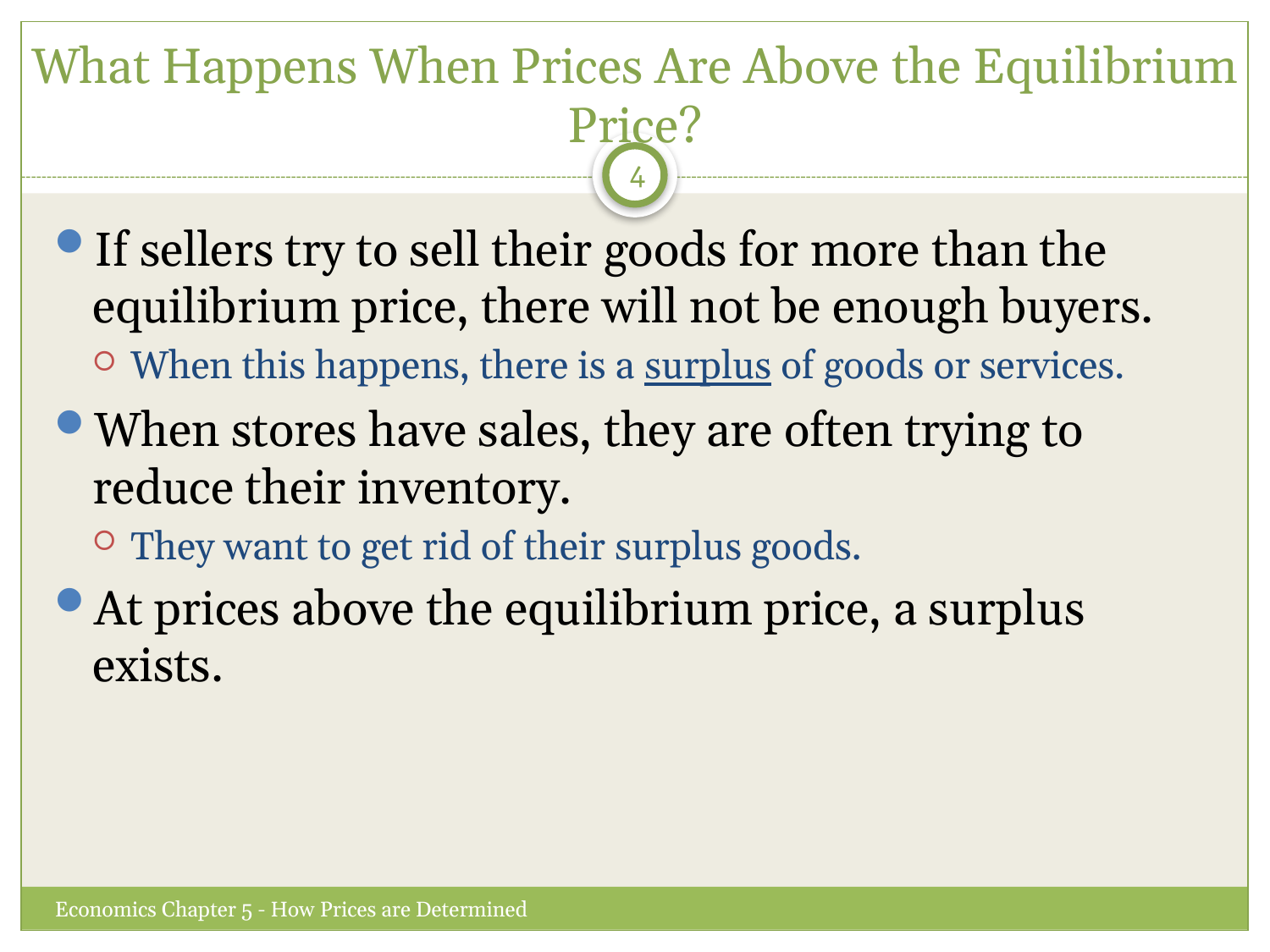

# What Happens When Prices Are Above the Equilibrium Price?
4
If sellers try to sell their goods for more than the equilibrium price, there will not be enough buyers.
When this happens, there is a surplus of goods or services.
When stores have sales, they are often trying to reduce their inventory.
They want to get rid of their surplus goods.
At prices above the equilibrium price, a surplus exists.
Economics Chapter 5 - How Prices are Determined